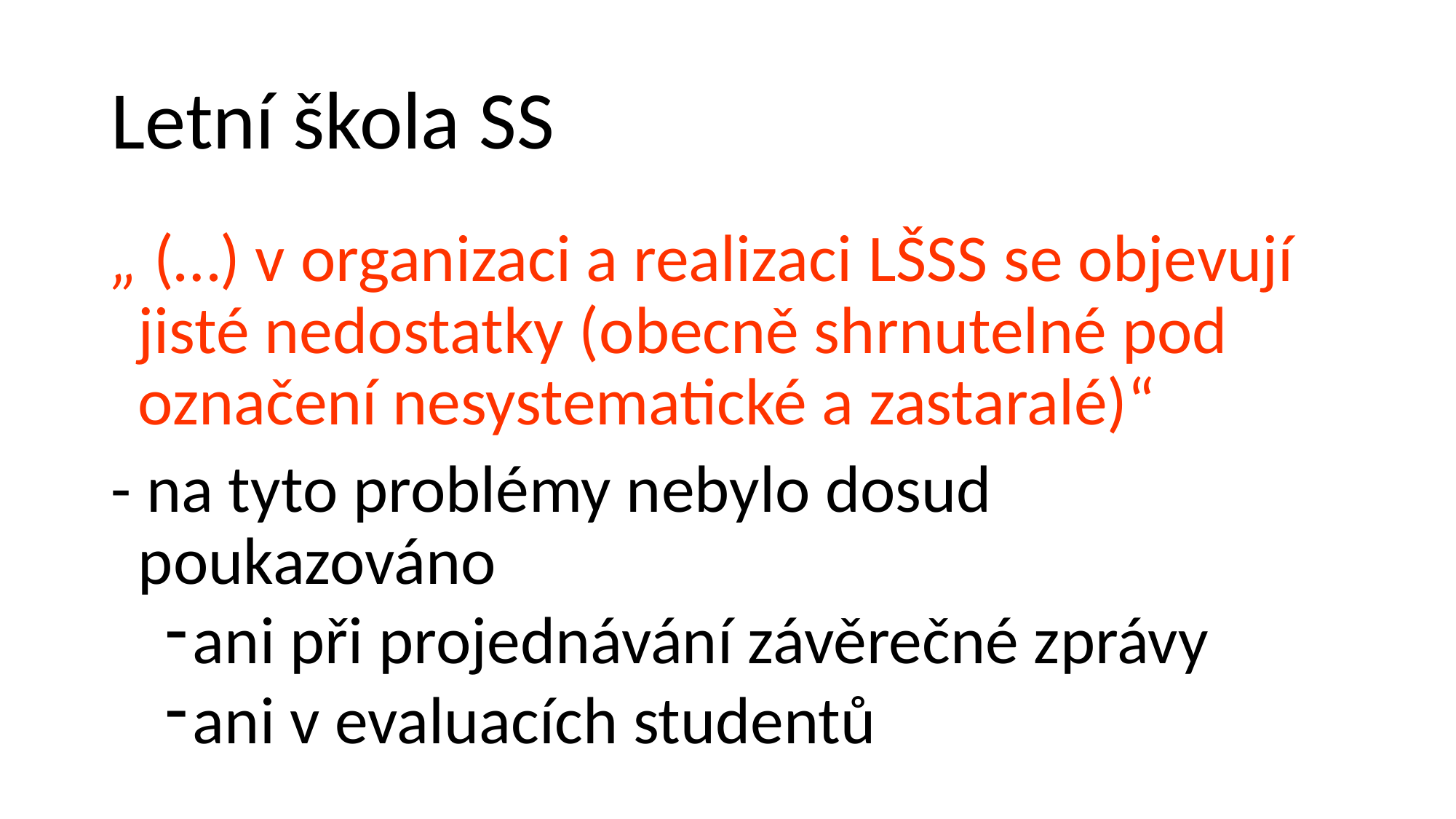

# Letní škola SS
„ (…) v organizaci a realizaci LŠSS se objevují jisté nedostatky (obecně shrnutelné pod označení nesystematické a zastaralé)“
- na tyto problémy nebylo dosud poukazováno
ani při projednávání závěrečné zprávy
ani v evaluacích studentů